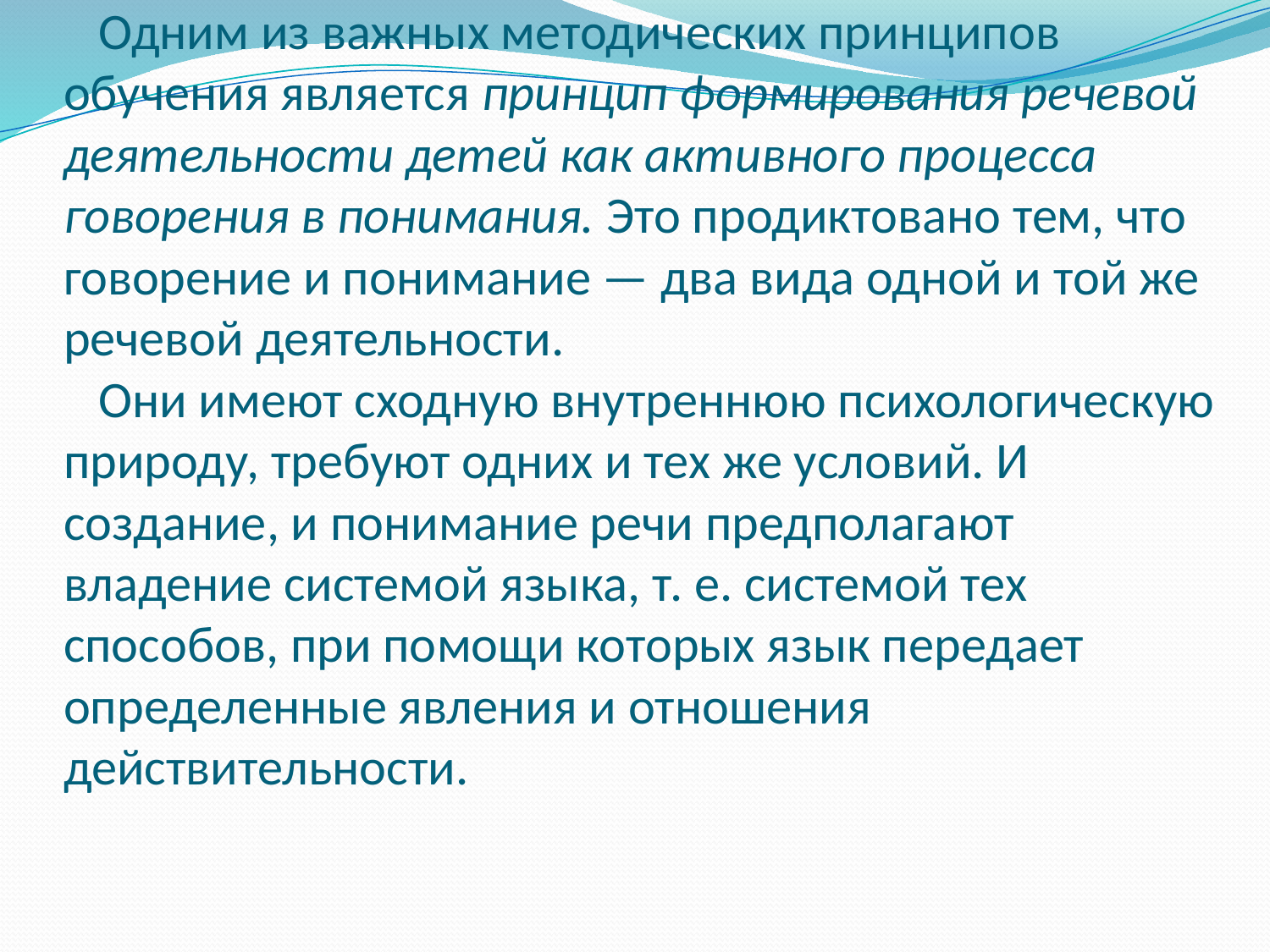

# Одним из важных методических принципов обучения является принцип формирования речевой деятельности детей как активного процесса говорения в понимания. Это продиктовано тем, что говорение и понимание — два вида одной и той же речевой деятельности. Они имеют сходную внутреннюю психологическую природу, требуют одних и тех же условий. И создание, и понимание речи предполагают владение системой языка, т. е. системой тех способов, при помощи которых язык передает определенные явления и отношения действительности.